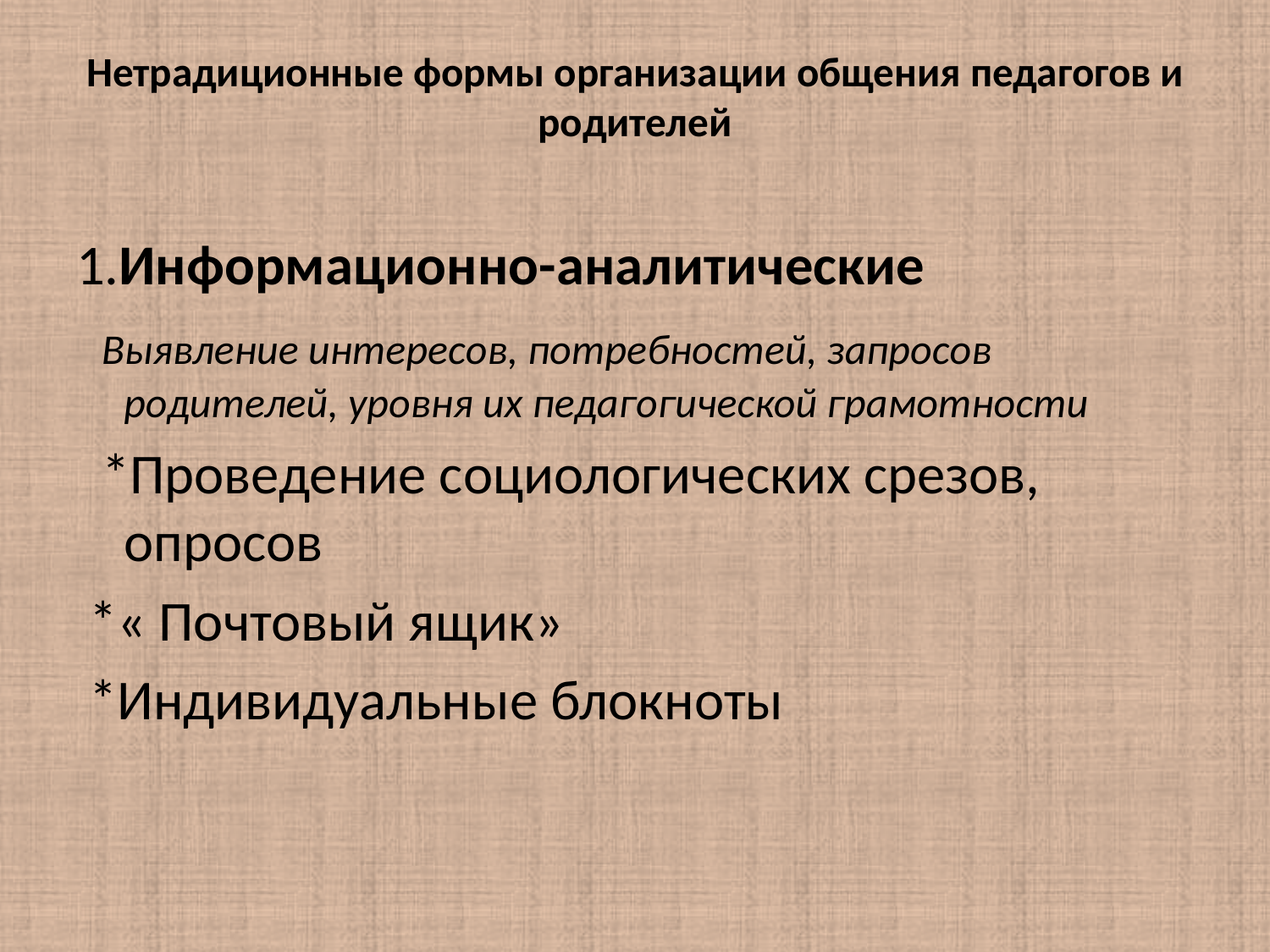

# Нетрадиционные формы организации общения педагогов и родителей
1.Информационно-аналитические
  Выявление интересов, потребностей, запросов родителей, уровня их педагогической грамотности
  *Проведение социологических срезов, опросов
 *« Почтовый ящик»
 *Индивидуальные блокноты